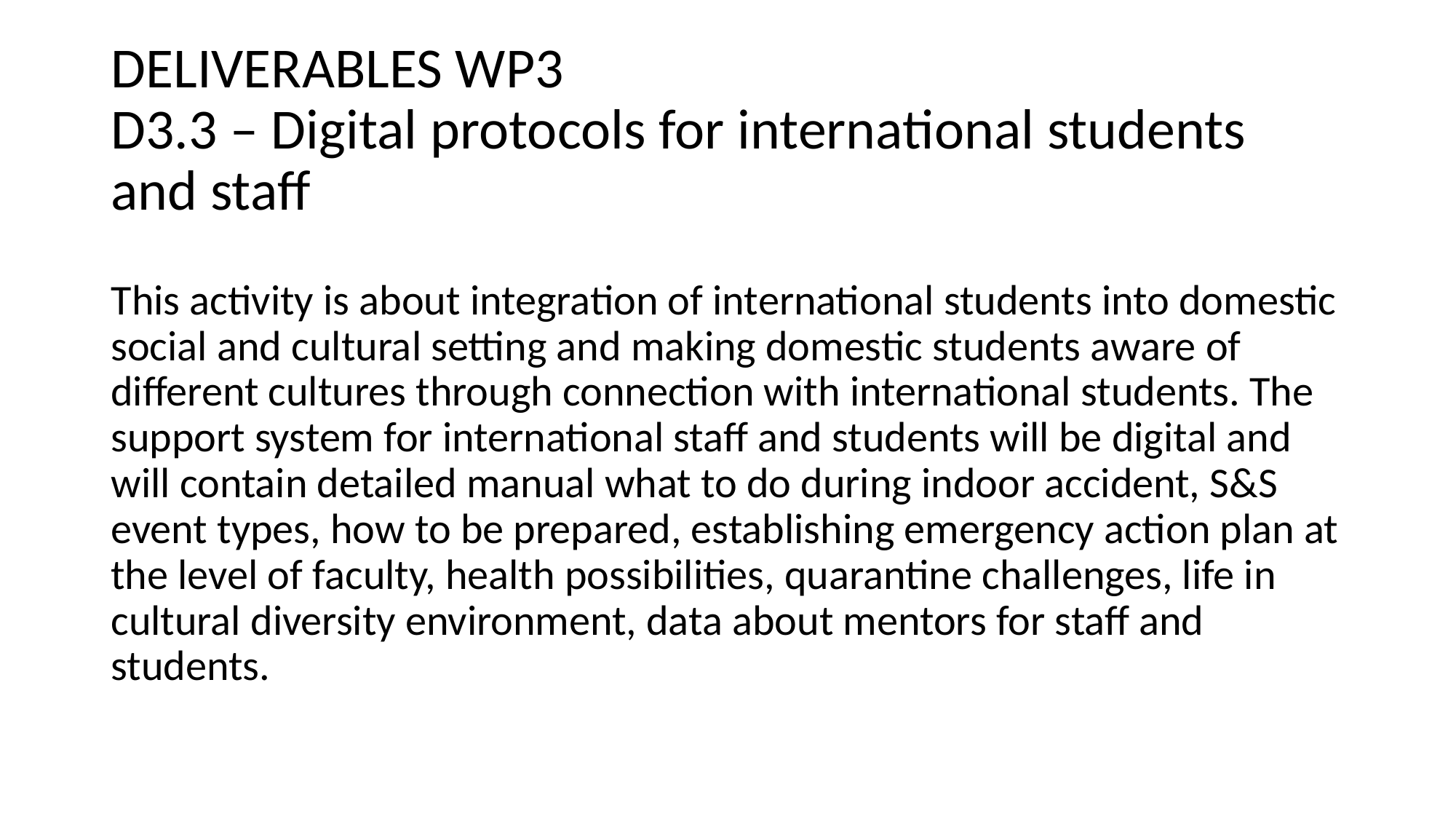

# DELIVERABLES WP3 D3.3 – Digital protocols for international students and staff
This activity is about integration of international students into domestic social and cultural setting and making domestic students aware of different cultures through connection with international students. The support system for international staff and students will be digital and will contain detailed manual what to do during indoor accident, S&S event types, how to be prepared, establishing emergency action plan at the level of faculty, health possibilities, quarantine challenges, life in cultural diversity environment, data about mentors for staff and students.